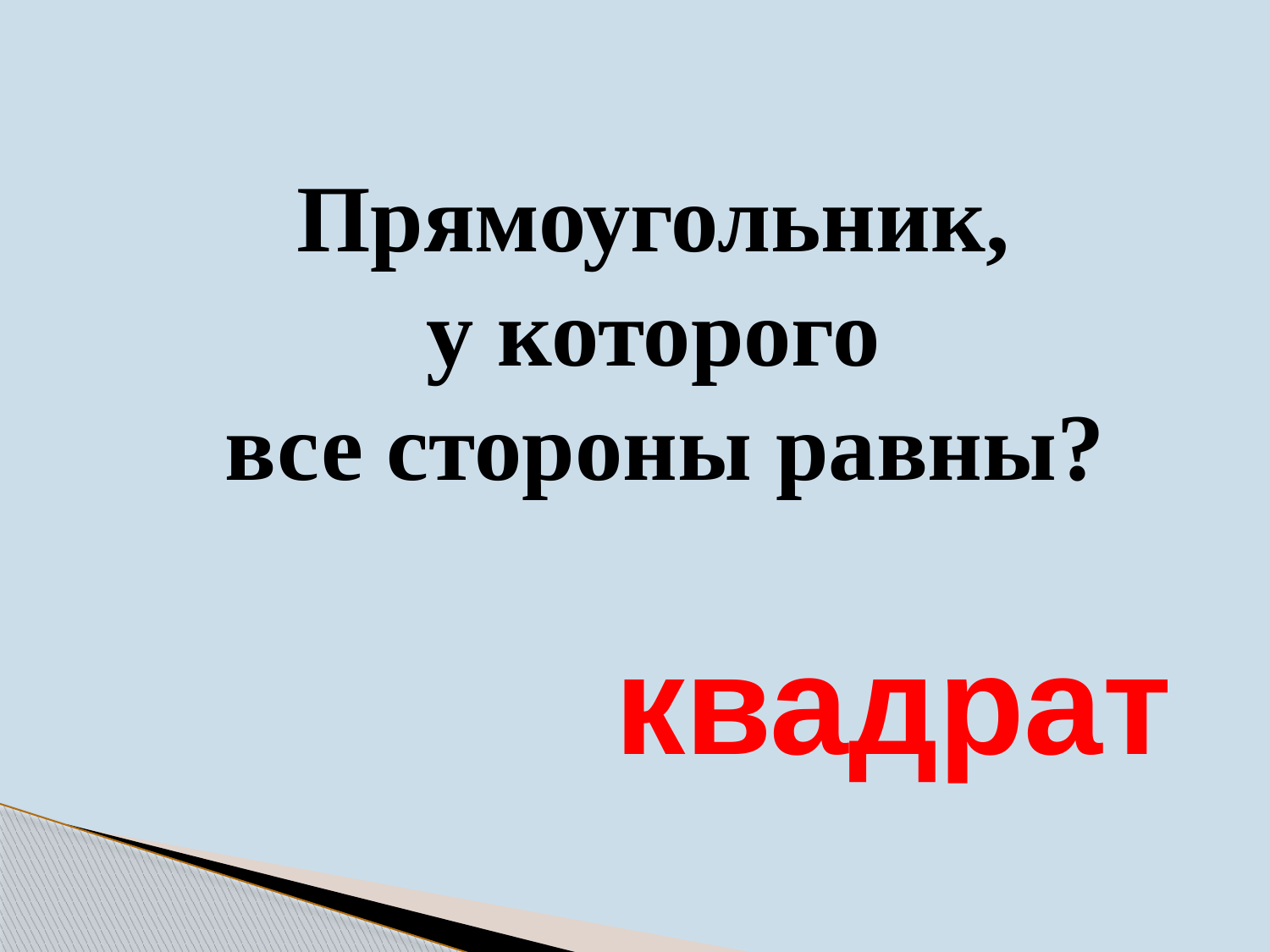

Прямоугольник,
у которого
все стороны равны?

квадрат